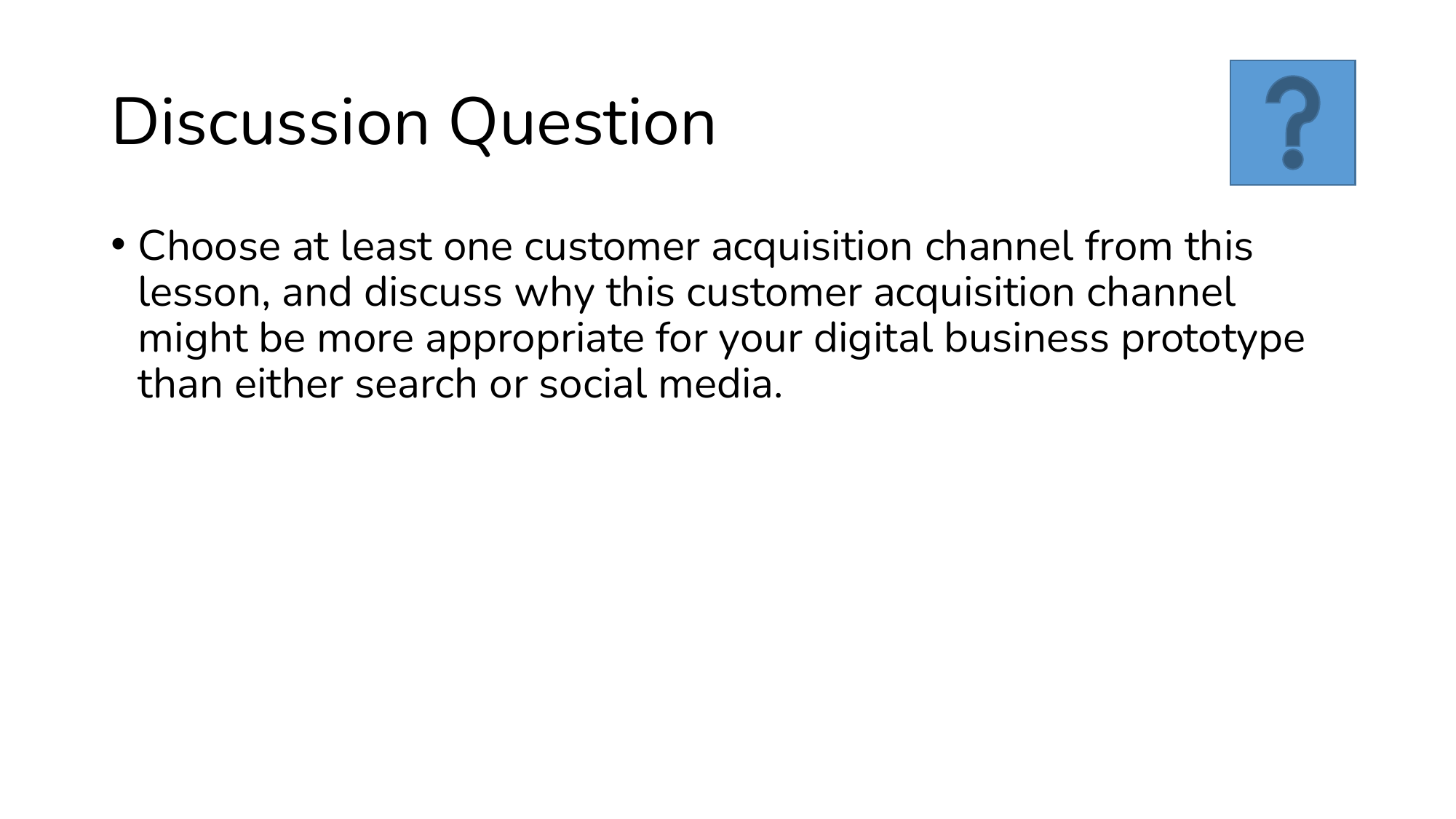

# Discussion Question

Choose at least one customer acquisition channel from this lesson, and discuss why this customer acquisition channel might be more appropriate for your digital business prototype than either search or social media.